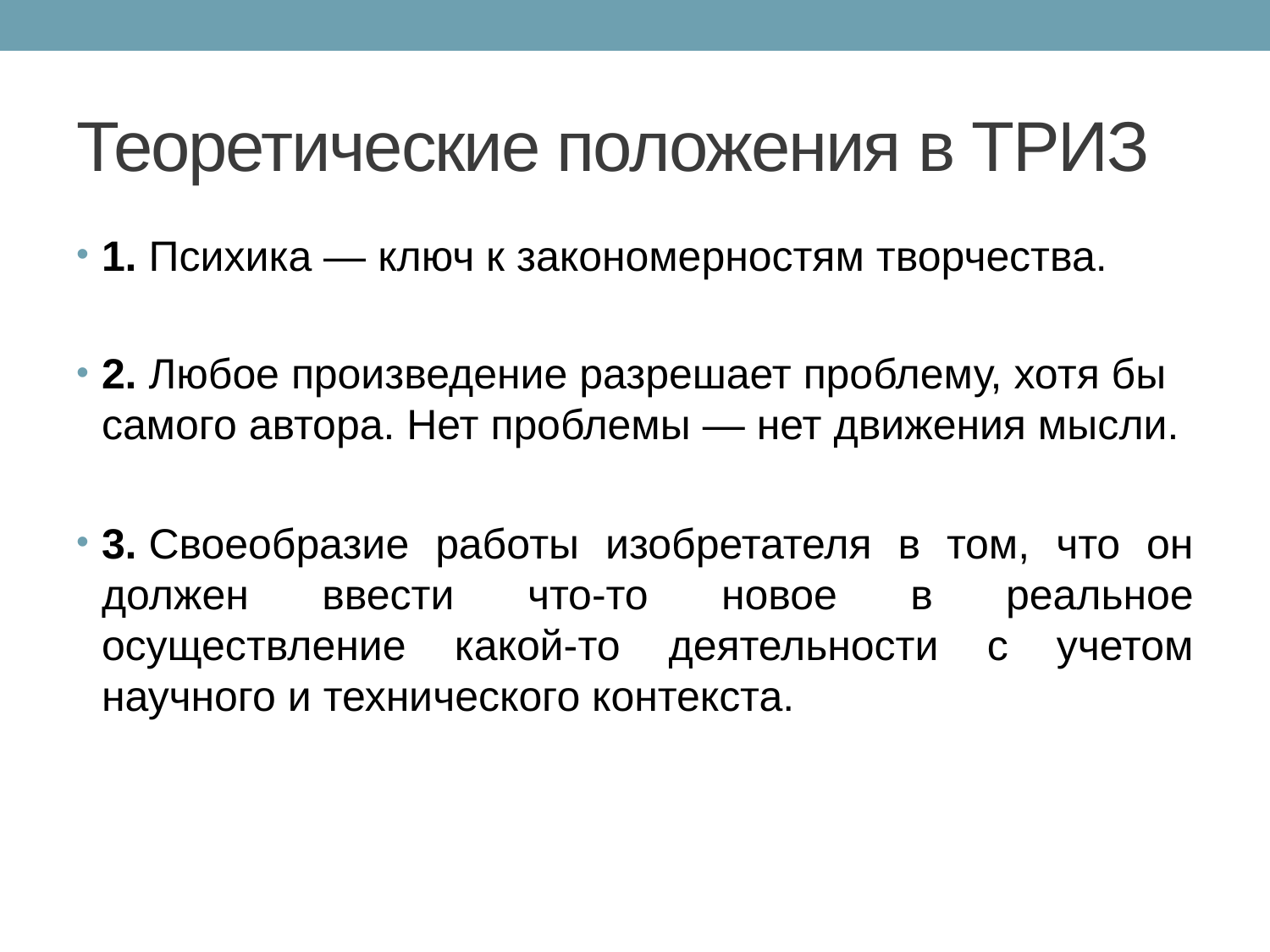

# Теоретические положения в ТРИЗ
1. Психика — ключ к закономерностям творчества.

2. Любое произведение разрешает проблему, хотя бы самого автора. Нет проблемы — нет движения мысли.

3. Своеобразие работы изобретателя в том, что он должен ввести что-то новое в реальное осуществление какой-то деятельности с учетом научного и технического контекста.